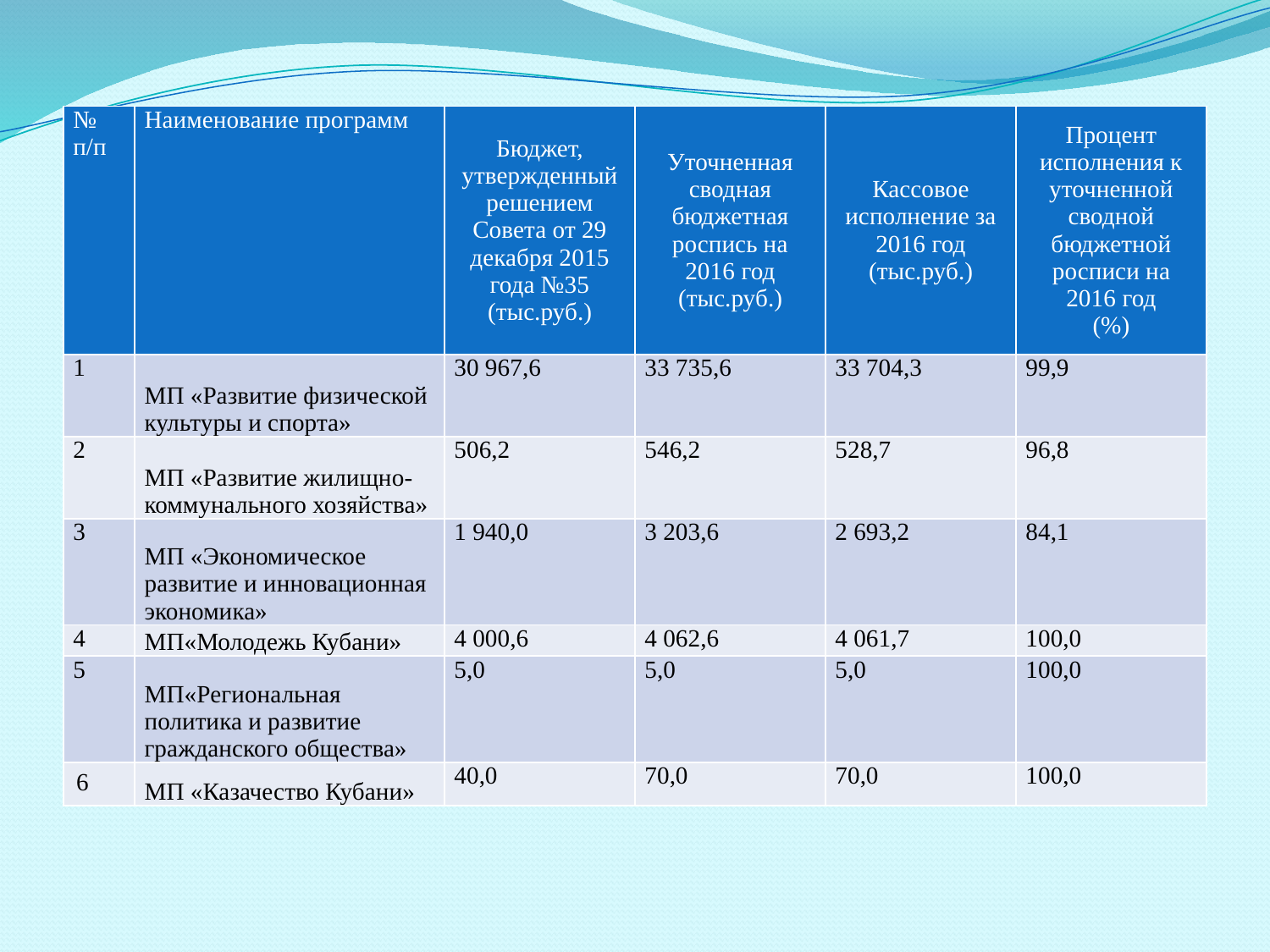

| № п/п | Наименование программ | Бюджет, утвержденный решением Совета от 29 декабря 2015 года №35 (тыс.руб.) | Уточненная сводная бюджетная роспись на 2016 год (тыс.руб.) | Кассовое исполнение за 2016 год (тыс.руб.) | Процент исполнения к уточненной сводной бюджетной росписи на 2016 год (%) |
| --- | --- | --- | --- | --- | --- |
| 1 | МП «Развитие физической культуры и спорта» | 30 967,6 | 33 735,6 | 33 704,3 | 99,9 |
| 2 | МП «Развитие жилищно-коммунального хозяйства» | 506,2 | 546,2 | 528,7 | 96,8 |
| 3 | МП «Экономическое развитие и инновационная экономика» | 1 940,0 | 3 203,6 | 2 693,2 | 84,1 |
| 4 | МП«Молодежь Кубани» | 4 000,6 | 4 062,6 | 4 061,7 | 100,0 |
| 5 | МП«Региональная политика и развитие гражданского общества» | 5,0 | 5,0 | 5,0 | 100,0 |
| 6 | МП «Казачество Кубани» | 40,0 | 70,0 | 70,0 | 100,0 |